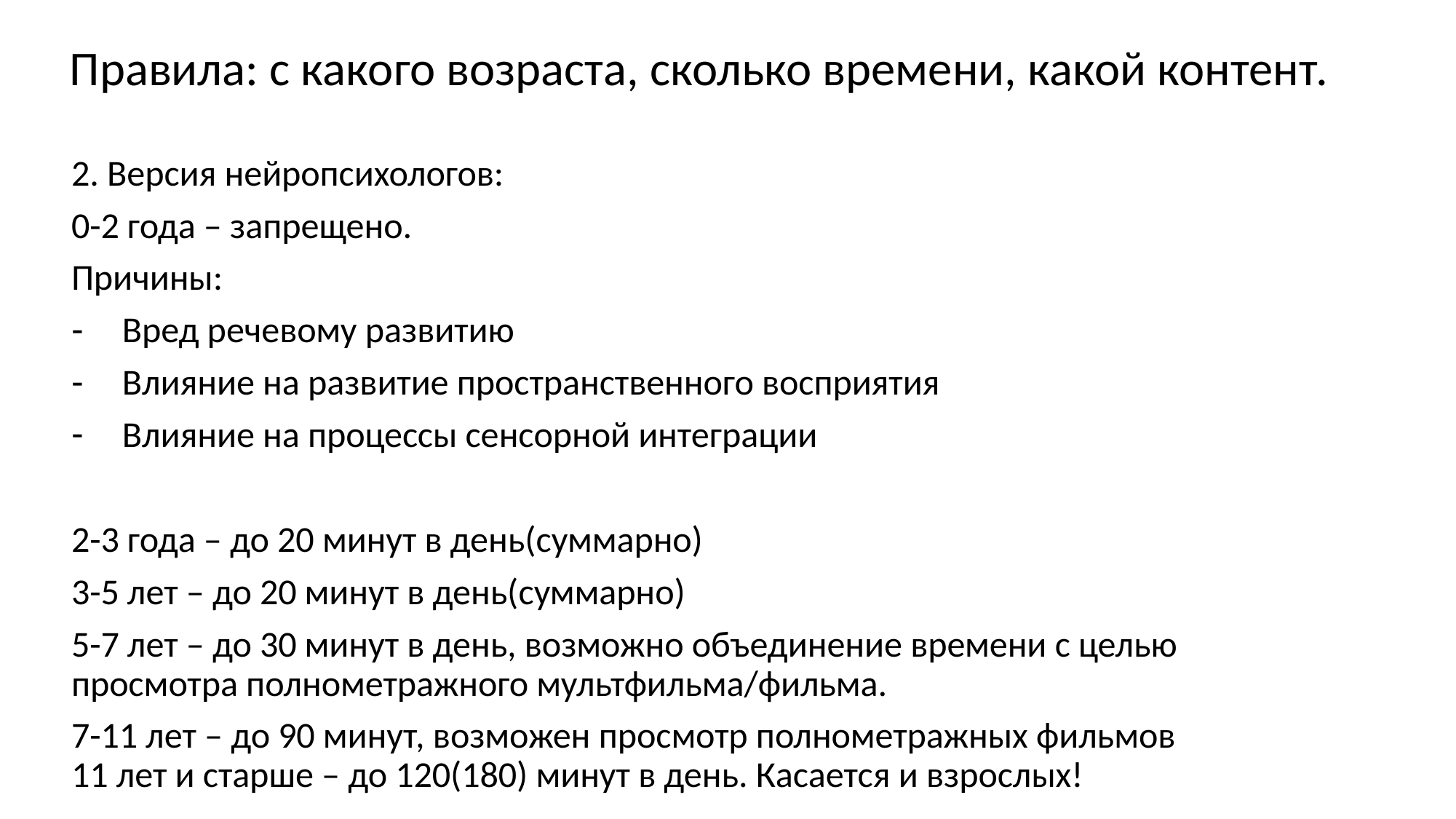

# Правила: с какого возраста, сколько времени, какой контент.
2. Версия нейропсихологов:
0-2 года – запрещено.
Причины:
Вред речевому развитию
Влияние на развитие пространственного восприятия
Влияние на процессы сенсорной интеграции

2-3 года – до 20 минут в день(суммарно)
3-5 лет – до 20 минут в день(суммарно)
5-7 лет – до 30 минут в день, возможно объединение времени с целью просмотра полнометражного мультфильма/фильма.
7-11 лет – до 90 минут, возможен просмотр полнометражных фильмов
11 лет и старше – до 120(180) минут в день. Касается и взрослых!